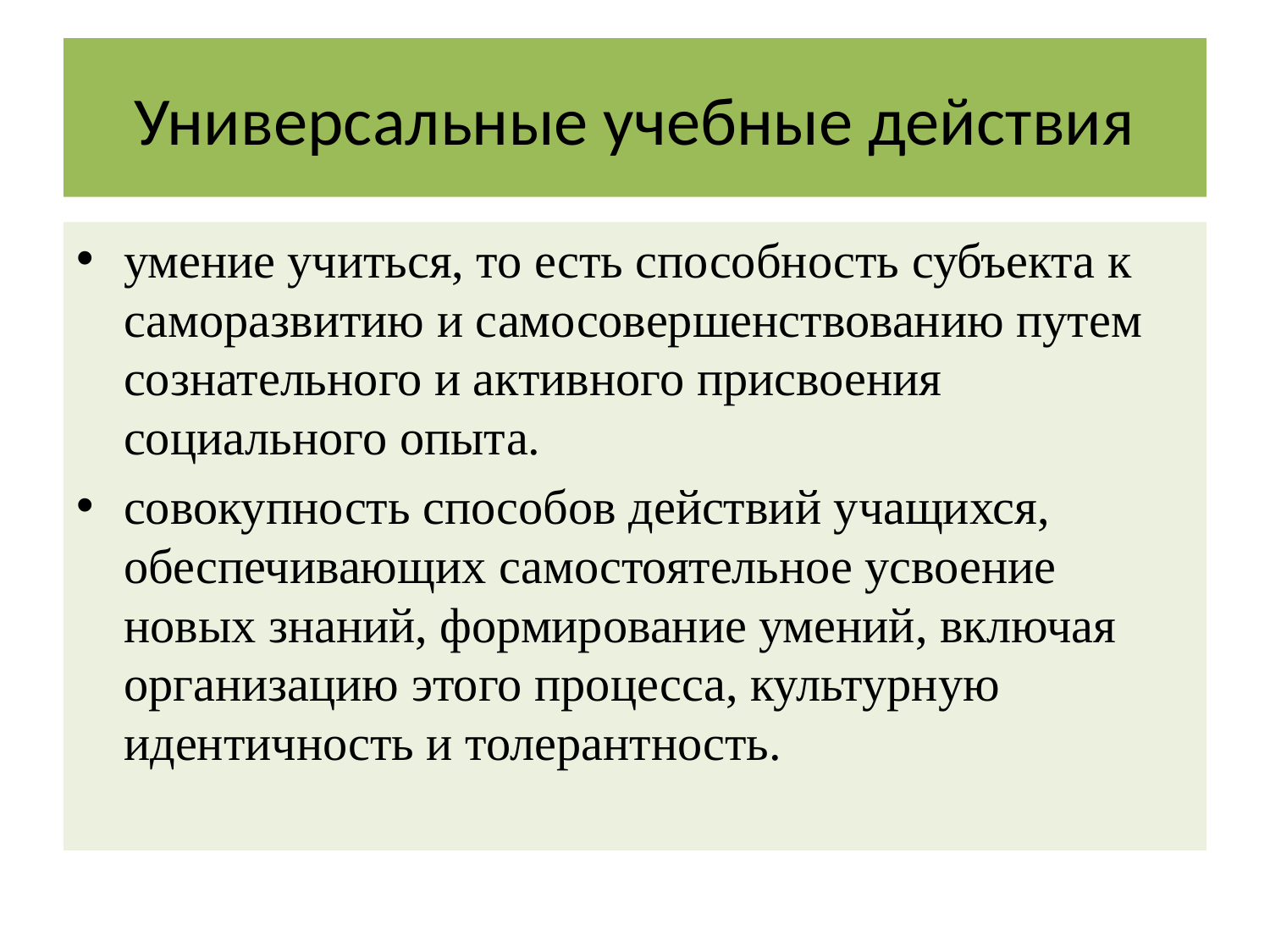

# Универсальные учебные действия
умение учиться, то есть способность субъекта к саморазвитию и самосовершенствованию путем сознательного и активного присвоения социального опыта.
совокупность способов действий учащихся, обеспечивающих самостоятельное усвоение новых знаний, формирование умений, включая организацию этого процесса, культурную идентичность и толерантность.